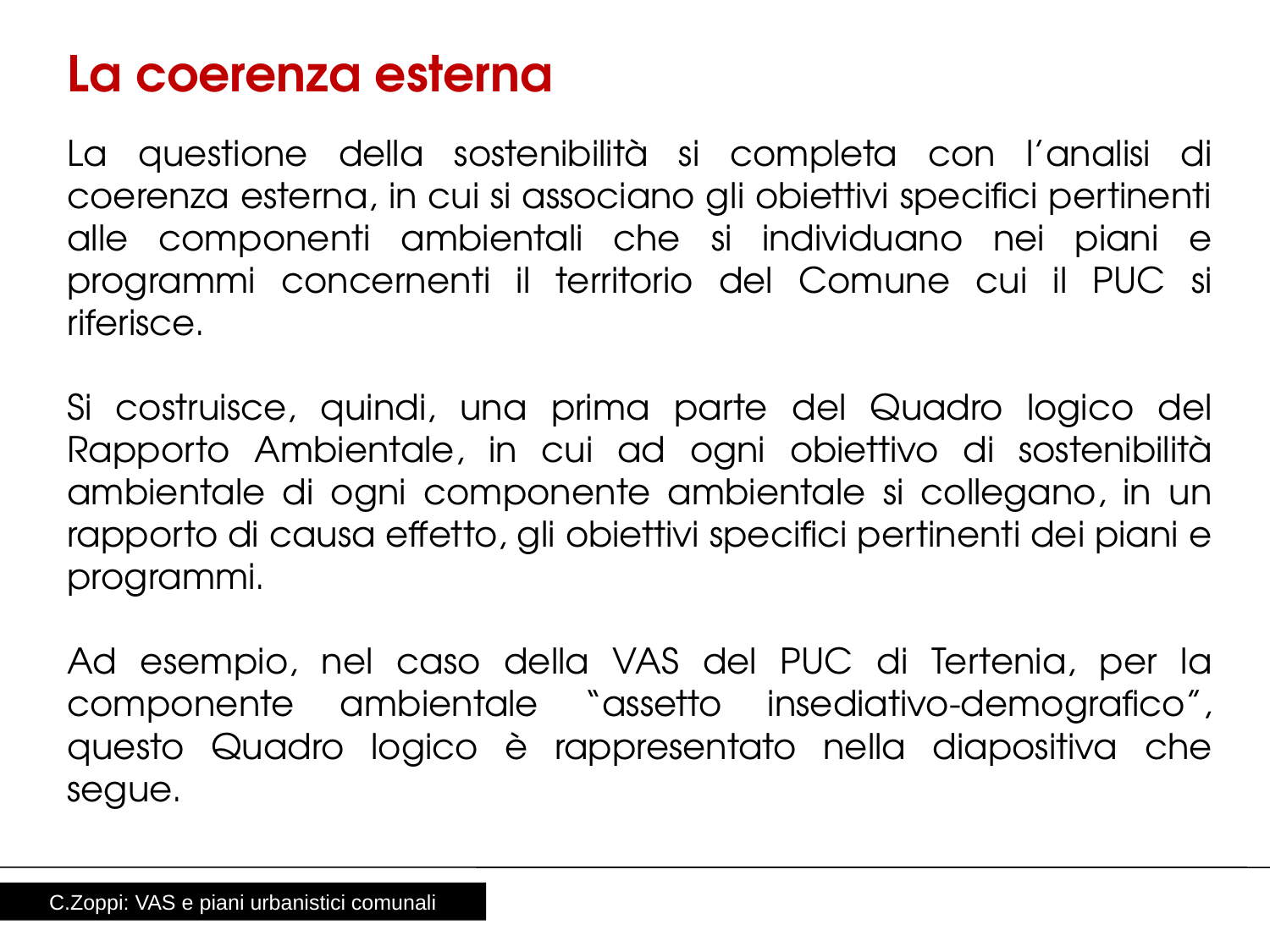

La coerenza esterna

La questione della sostenibilità si completa con l’analisi di coerenza esterna, in cui si associano gli obiettivi specifici pertinenti alle componenti ambientali che si individuano nei piani e programmi concernenti il territorio del Comune cui il PUC si riferisce.

Si costruisce, quindi, una prima parte del Quadro logico del Rapporto Ambientale, in cui ad ogni obiettivo di sostenibilità ambientale di ogni componente ambientale si collegano, in un rapporto di causa effetto, gli obiettivi specifici pertinenti dei piani e programmi.

Ad esempio, nel caso della VAS del PUC di Tertenia, per la componente ambientale “assetto insediativo-demografico”, questo Quadro logico è rappresentato nella diapositiva che segue.